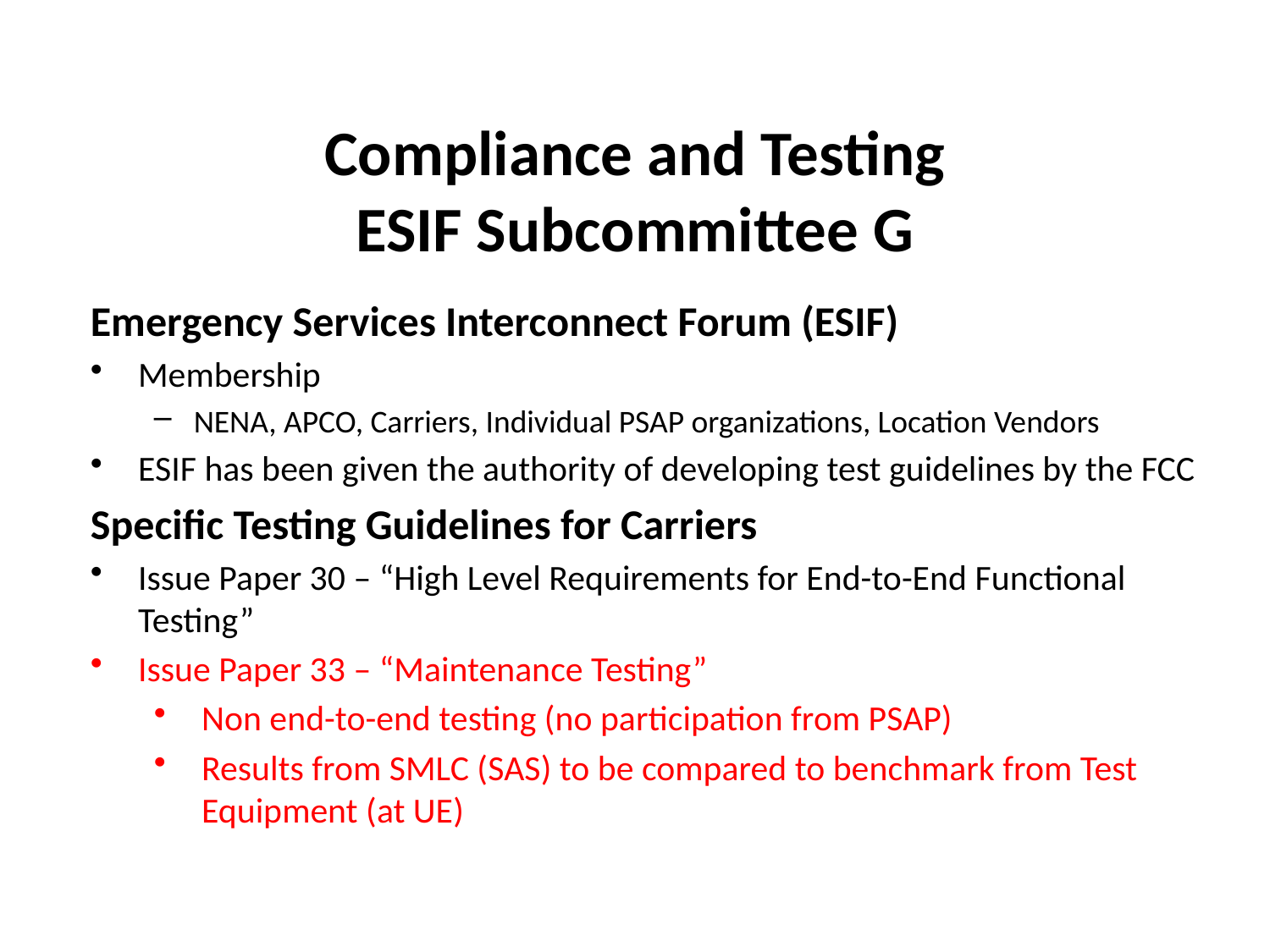

Compliance and Testing
ESIF Subcommittee G
Emergency Services Interconnect Forum (ESIF)
Membership
NENA, APCO, Carriers, Individual PSAP organizations, Location Vendors
ESIF has been given the authority of developing test guidelines by the FCC
Specific Testing Guidelines for Carriers
Issue Paper 30 – “High Level Requirements for End-to-End Functional Testing”
Issue Paper 33 – “Maintenance Testing”
Non end-to-end testing (no participation from PSAP)
Results from SMLC (SAS) to be compared to benchmark from Test Equipment (at UE)